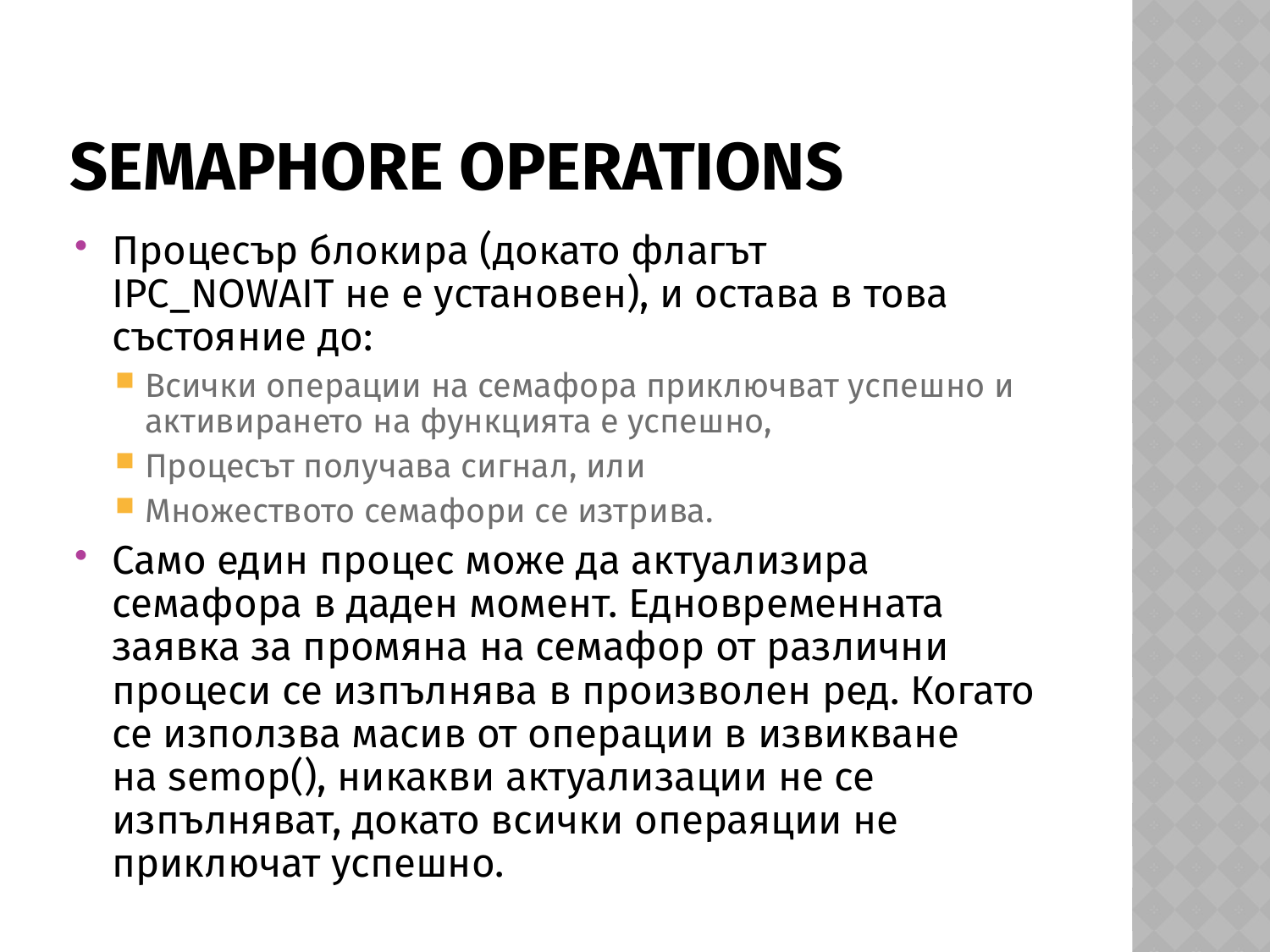

# Semaphore Operations
Процесър блокира (докато флагът IPC_NOWAIT не е установен), и остава в това състояние до:
Всички операции на семафора приключват успешно и активирането на функцията е успешно,
Процесът получава сигнал, или
Множеството семафори се изтрива.
Само един процес може да актуализира семафора в даден момент. Едновременната заявка за промяна на семафор от различни процеси се изпълнява в произволен ред. Когато се използва масив от операции в извикване на semop(), никакви актуализации не се изпълняват, докато всички операяции не приключат успешно.